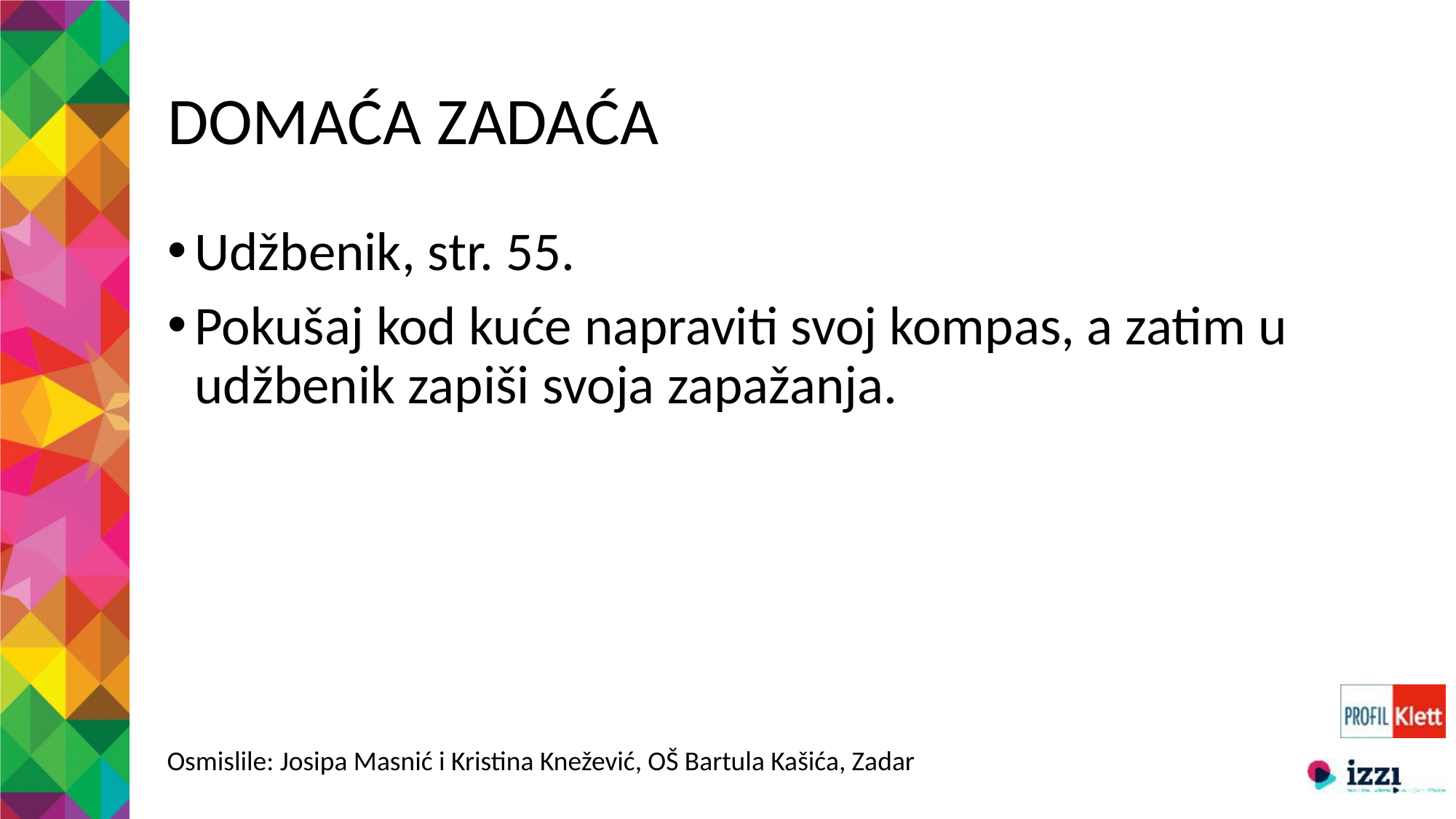

# DOMAĆA ZADAĆA
Udžbenik, str. 55.
Pokušaj kod kuće napraviti svoj kompas, a zatim u udžbenik zapiši svoja zapažanja.
Osmislile: Josipa Masnić i Kristina Knežević, OŠ Bartula Kašića, Zadar